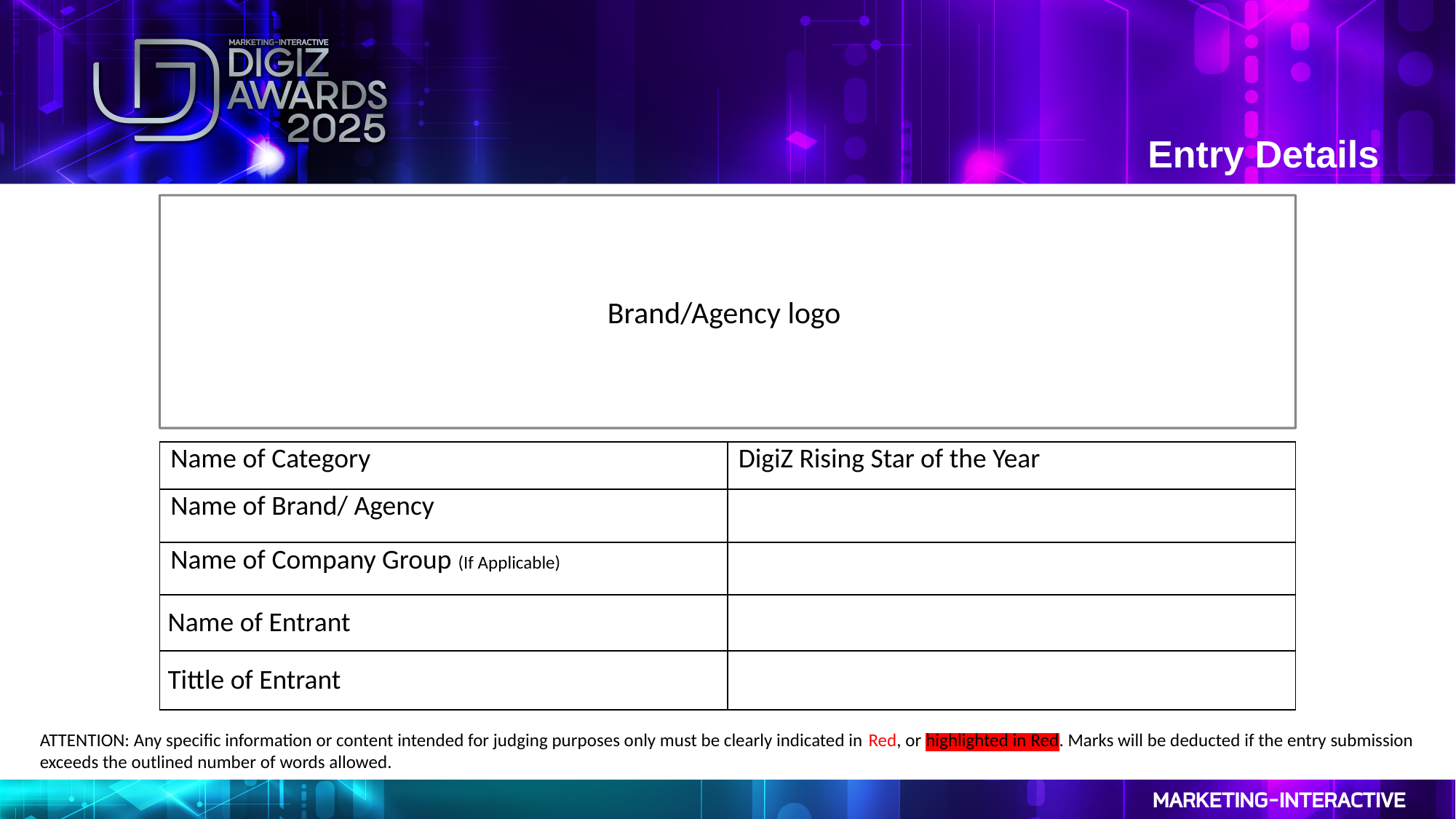

Entry Details
Brand/Agency logo
| Name of Category | DigiZ Rising Star of the Year |
| --- | --- |
| Name of Brand/ Agency |  |
| Name of Company Group (If Applicable) |  |
| Name of Entrant |  |
| Tittle of Entrant |  |
ATTENTION: Any specific information or content intended for judging purposes only must be clearly indicated in Red, or highlighted in Red. Marks will be deducted if the entry submission exceeds the outlined number of words allowed.